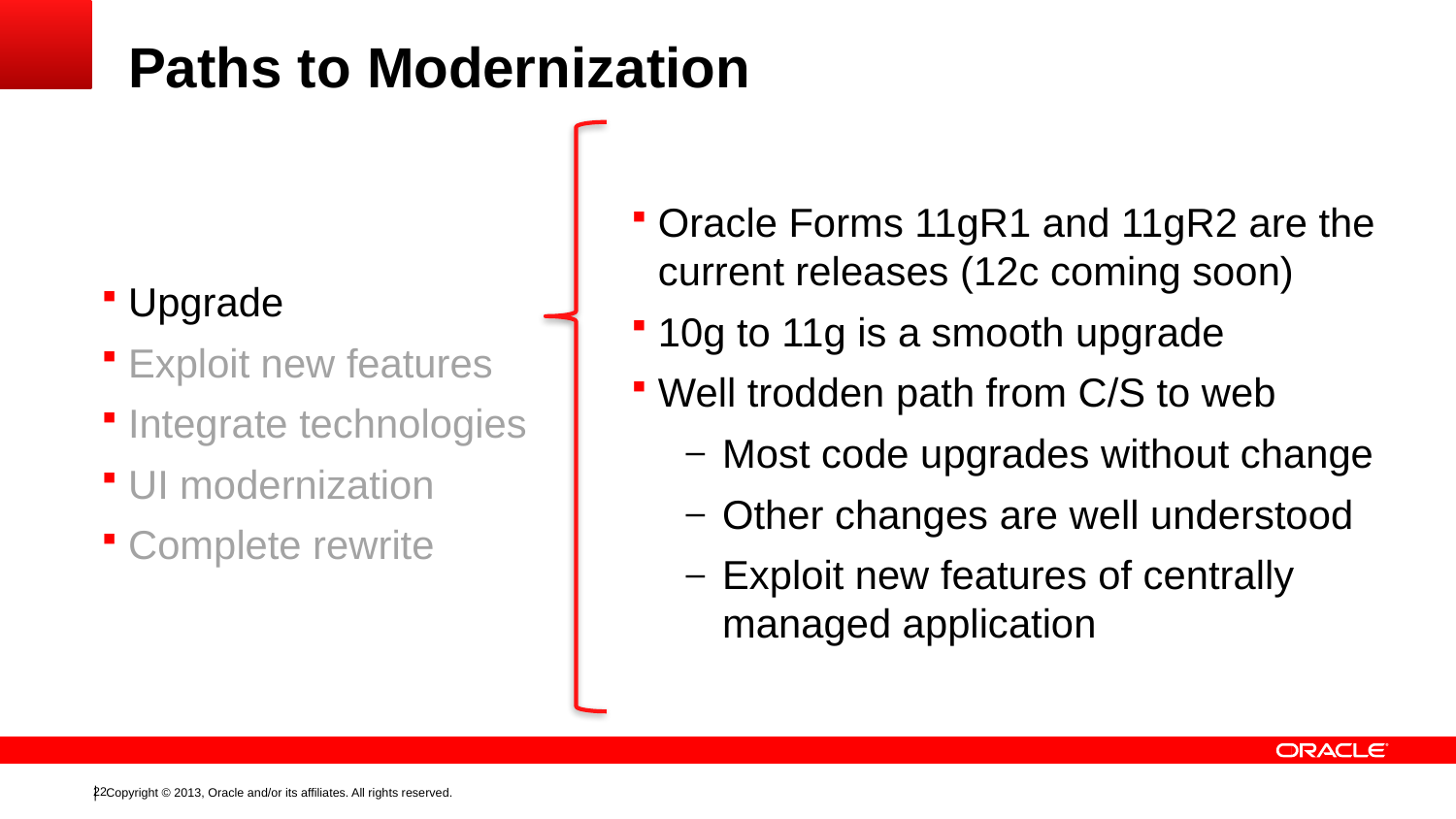

# Paths to Modernization
Oracle Forms 11gR1 and 11gR2 are the current releases (12c coming soon)
10g to 11g is a smooth upgrade
Well trodden path from C/S to web
Most code upgrades without change
Other changes are well understood
Exploit new features of centrally managed application
Upgrade
Exploit new features
Integrate technologies
UI modernization
Complete rewrite